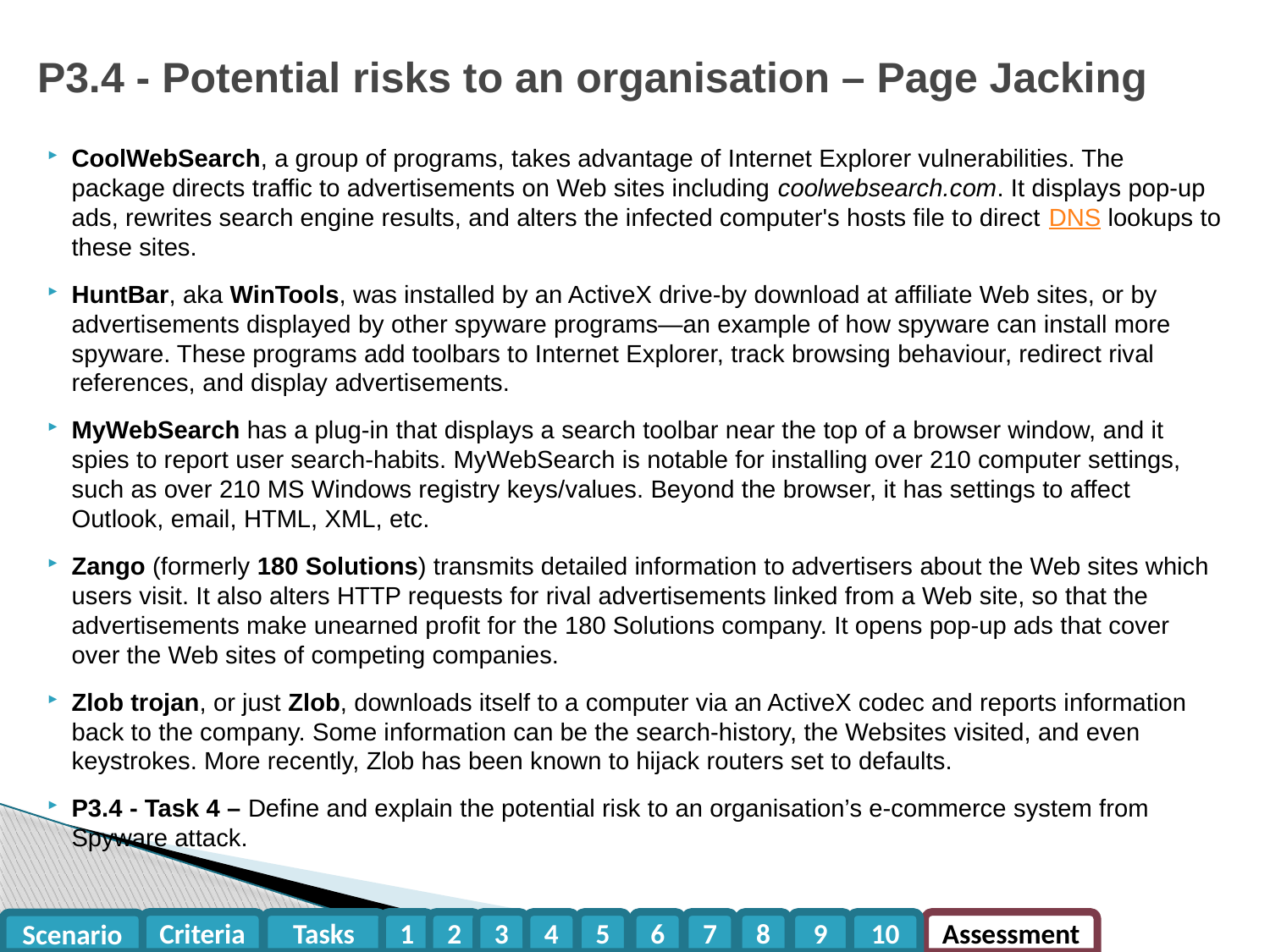

# P3.4 - Potential risks to an organisation – Page Jacking
CoolWebSearch, a group of programs, takes advantage of Internet Explorer vulnerabilities. The package directs traffic to advertisements on Web sites including coolwebsearch.com. It displays pop-up ads, rewrites search engine results, and alters the infected computer's hosts file to direct DNS lookups to these sites.
HuntBar, aka WinTools, was installed by an ActiveX drive-by download at affiliate Web sites, or by advertisements displayed by other spyware programs—an example of how spyware can install more spyware. These programs add toolbars to Internet Explorer, track browsing behaviour, redirect rival references, and display advertisements.
MyWebSearch has a plug-in that displays a search toolbar near the top of a browser window, and it spies to report user search-habits. MyWebSearch is notable for installing over 210 computer settings, such as over 210 MS Windows registry keys/values. Beyond the browser, it has settings to affect Outlook, email, HTML, XML, etc.
Zango (formerly 180 Solutions) transmits detailed information to advertisers about the Web sites which users visit. It also alters HTTP requests for rival advertisements linked from a Web site, so that the advertisements make unearned profit for the 180 Solutions company. It opens pop-up ads that cover over the Web sites of competing companies.
Zlob trojan, or just Zlob, downloads itself to a computer via an ActiveX codec and reports information back to the company. Some information can be the search-history, the Websites visited, and even keystrokes. More recently, Zlob has been known to hijack routers set to defaults.
P3.4 - Task 4 – Define and explain the potential risk to an organisation’s e-commerce system from Spyware attack.